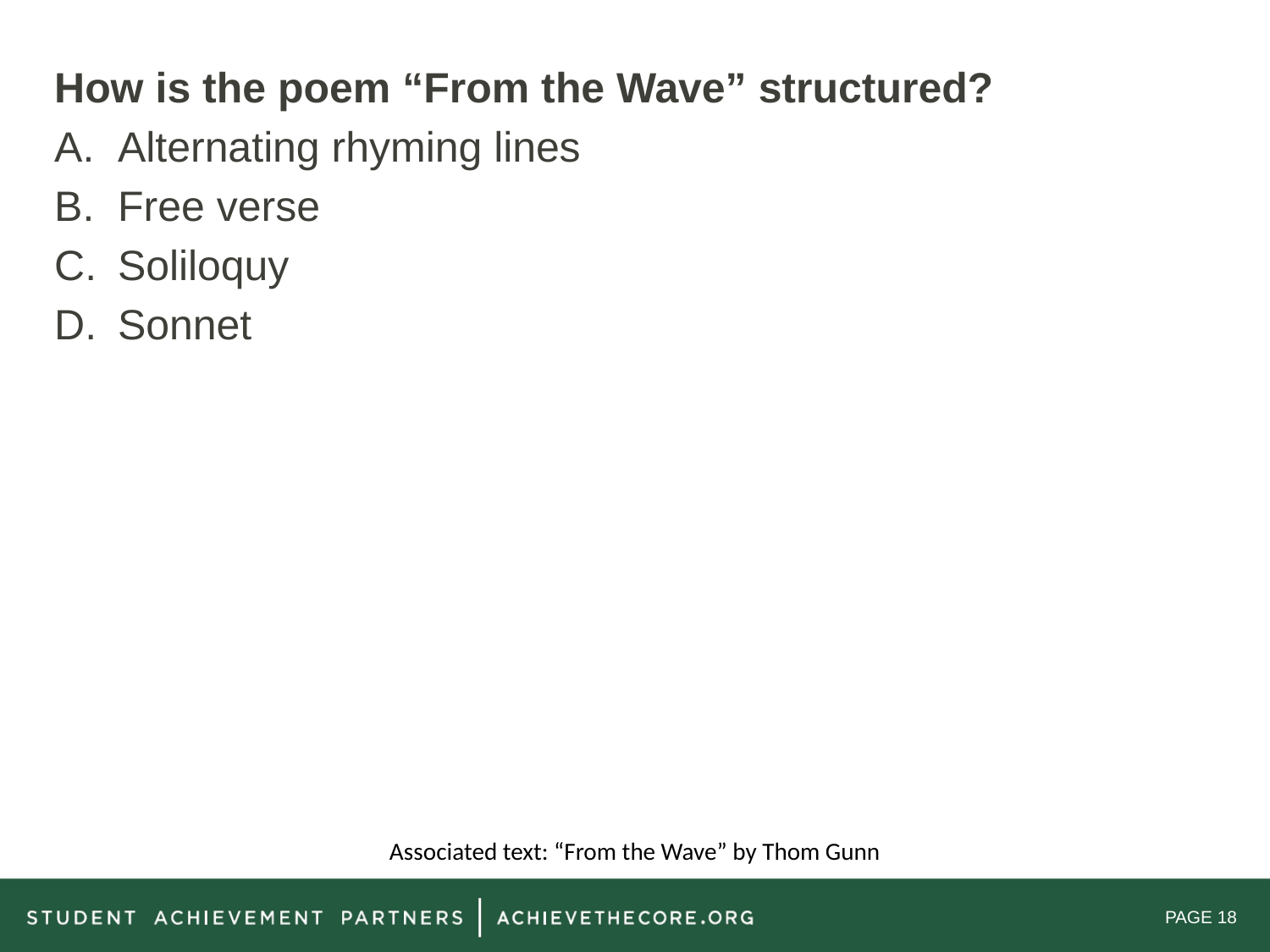

How is the poem “From the Wave” structured?
Alternating rhyming lines
Free verse
Soliloquy
Sonnet
Associated text: “From the Wave” by Thom Gunn